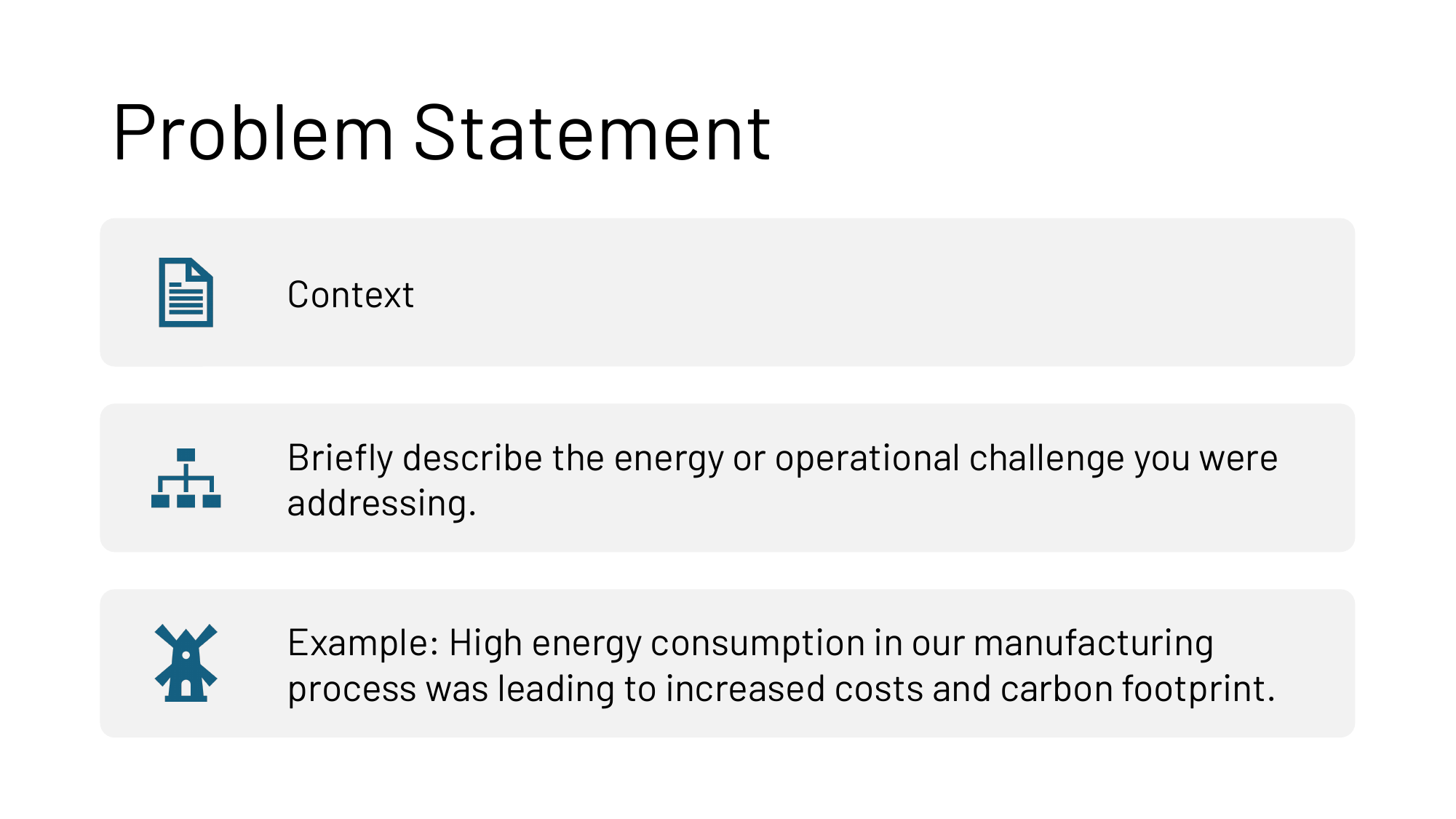

# Problem Statement
Context
Briefly describe the energy or operational challenge you were addressing.
Example: High energy consumption in our manufacturing process was leading to increased costs and carbon footprint.